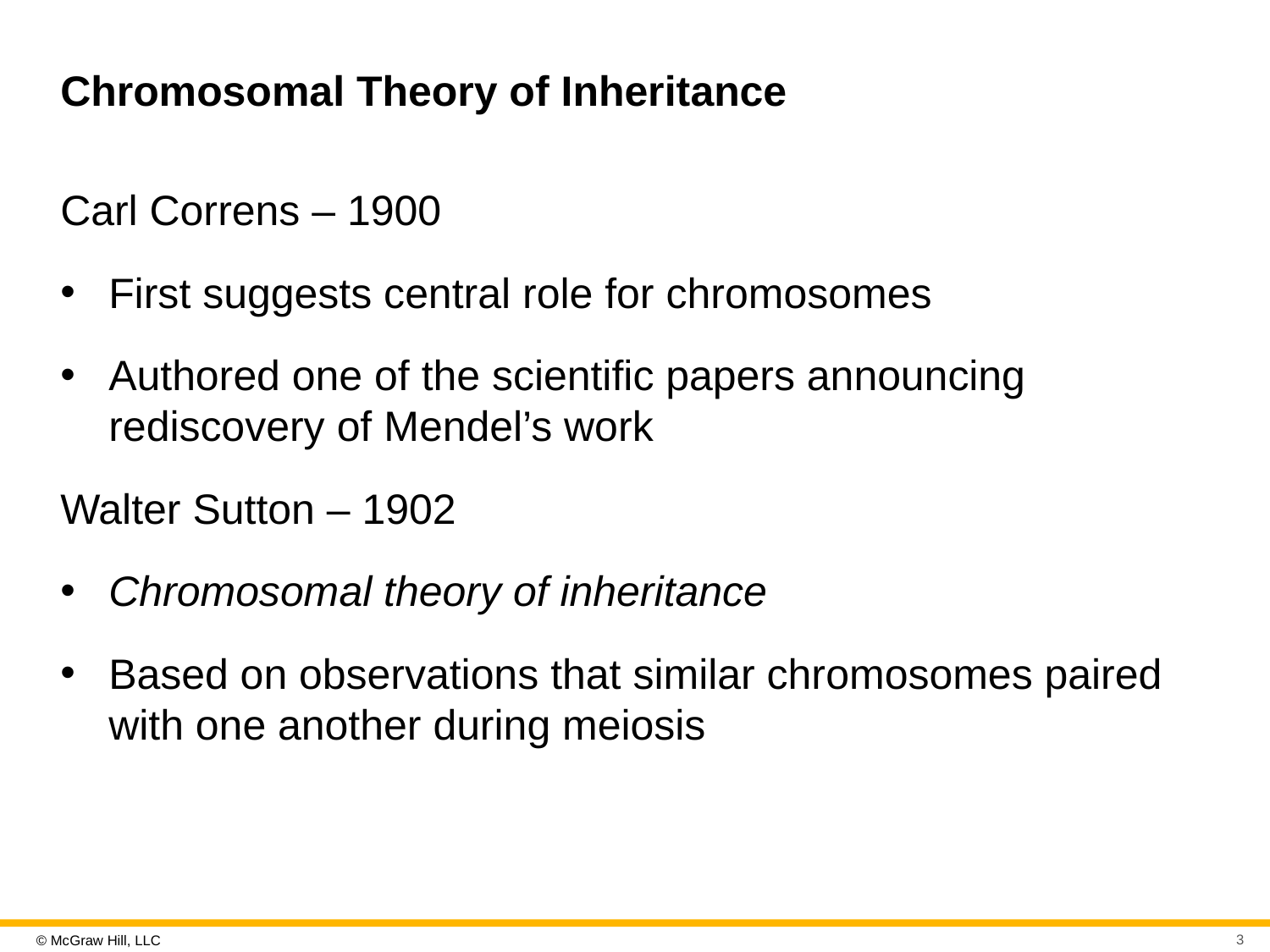

# Chromosomal Theory of Inheritance
Carl Correns – 1900
First suggests central role for chromosomes
Authored one of the scientific papers announcing rediscovery of Mendel’s work
Walter Sutton – 1902
Chromosomal theory of inheritance
Based on observations that similar chromosomes paired with one another during meiosis
3